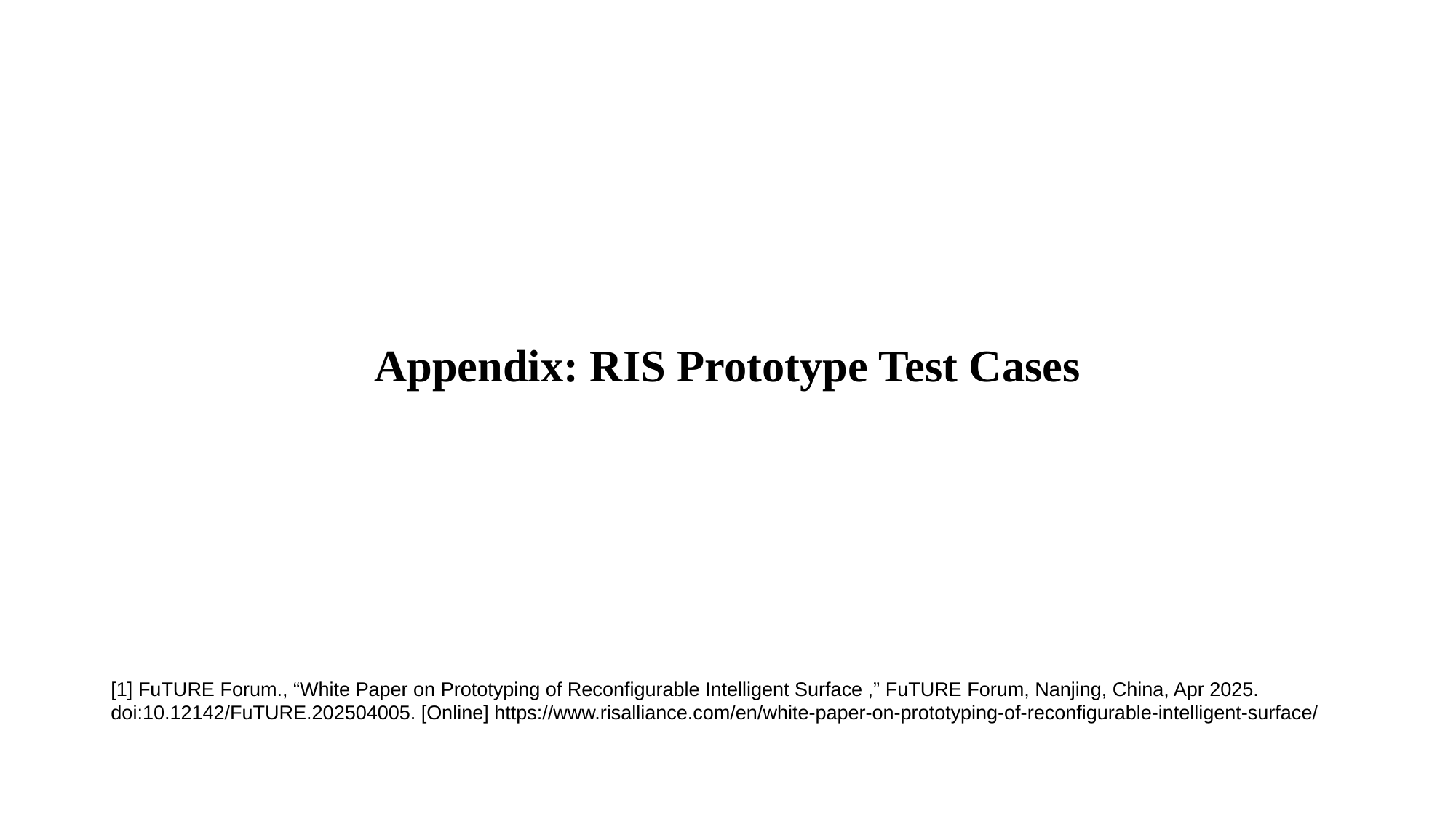

# Appendix: RIS Prototype Test Cases
[1] FuTURE Forum., “White Paper on Prototyping of Reconfigurable Intelligent Surface ,” FuTURE Forum, Nanjing, China, Apr 2025. doi:10.12142/FuTURE.202504005. [Online] https://www.risalliance.com/en/white-paper-on-prototyping-of-reconfigurable-intelligent-surface/
11